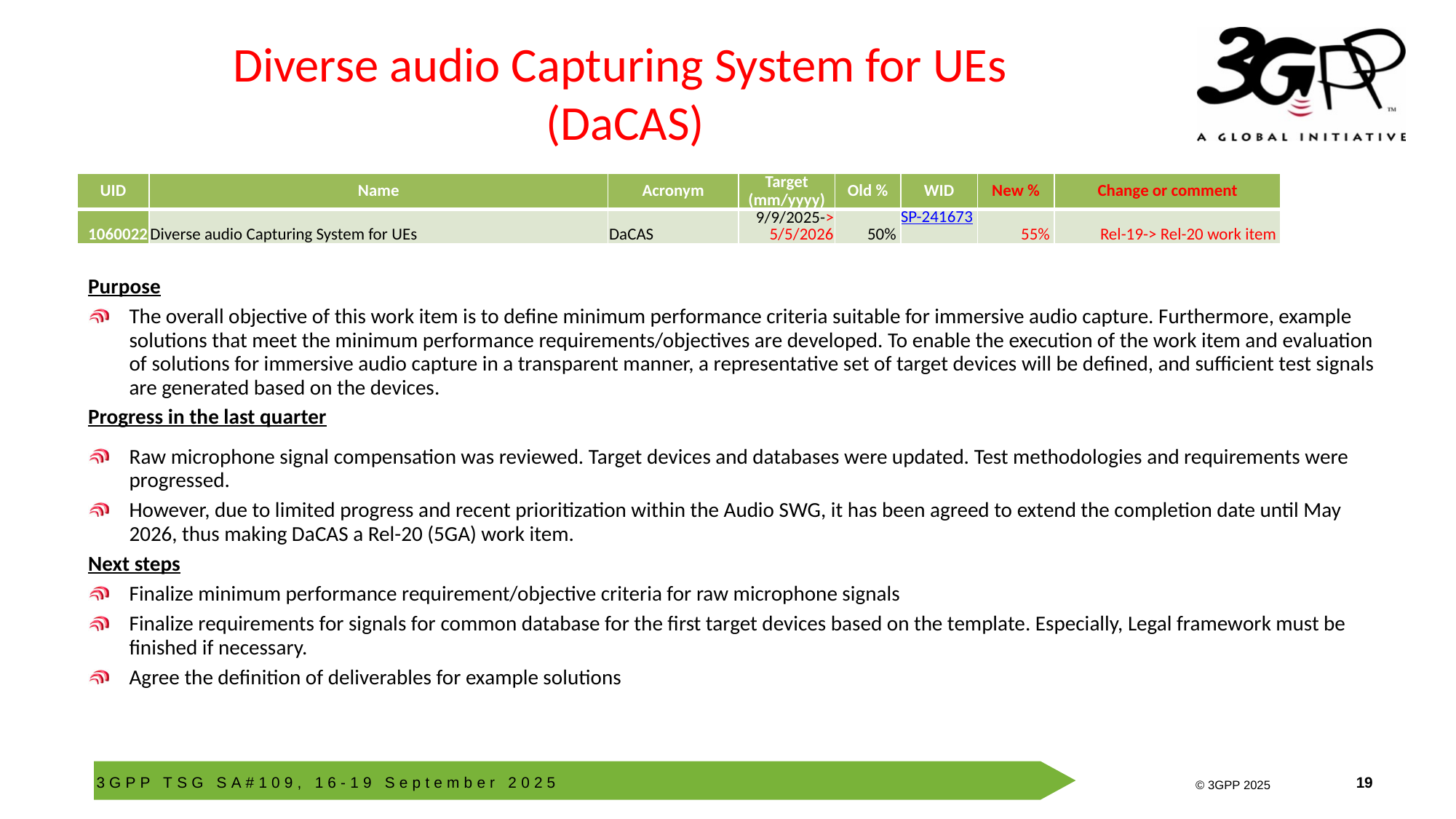

# Diverse audio Capturing System for UEs (DaCAS)
| UID | Name | Acronym | Target (mm/yyyy) | Old % | WID | New % | Change or comment |
| --- | --- | --- | --- | --- | --- | --- | --- |
| 1060022 | Diverse audio Capturing System for UEs | DaCAS | 9/9/2025-> 5/5/2026 | 50% | SP-241673 | 55% | Rel-19-> Rel-20 work item |
Purpose
The overall objective of this work item is to define minimum performance criteria suitable for immersive audio capture. Furthermore, example solutions that meet the minimum performance requirements/objectives are developed. To enable the execution of the work item and evaluation of solutions for immersive audio capture in a transparent manner, a representative set of target devices will be defined, and sufficient test signals are generated based on the devices.
Progress in the last quarter
Raw microphone signal compensation was reviewed. Target devices and databases were updated. Test methodologies and requirements were progressed.
However, due to limited progress and recent prioritization within the Audio SWG, it has been agreed to extend the completion date until May 2026, thus making DaCAS a Rel-20 (5GA) work item.
Next steps
Finalize minimum performance requirement/objective criteria for raw microphone signals
Finalize requirements for signals for common database for the first target devices based on the template. Especially, Legal framework must be finished if necessary.
Agree the definition of deliverables for example solutions